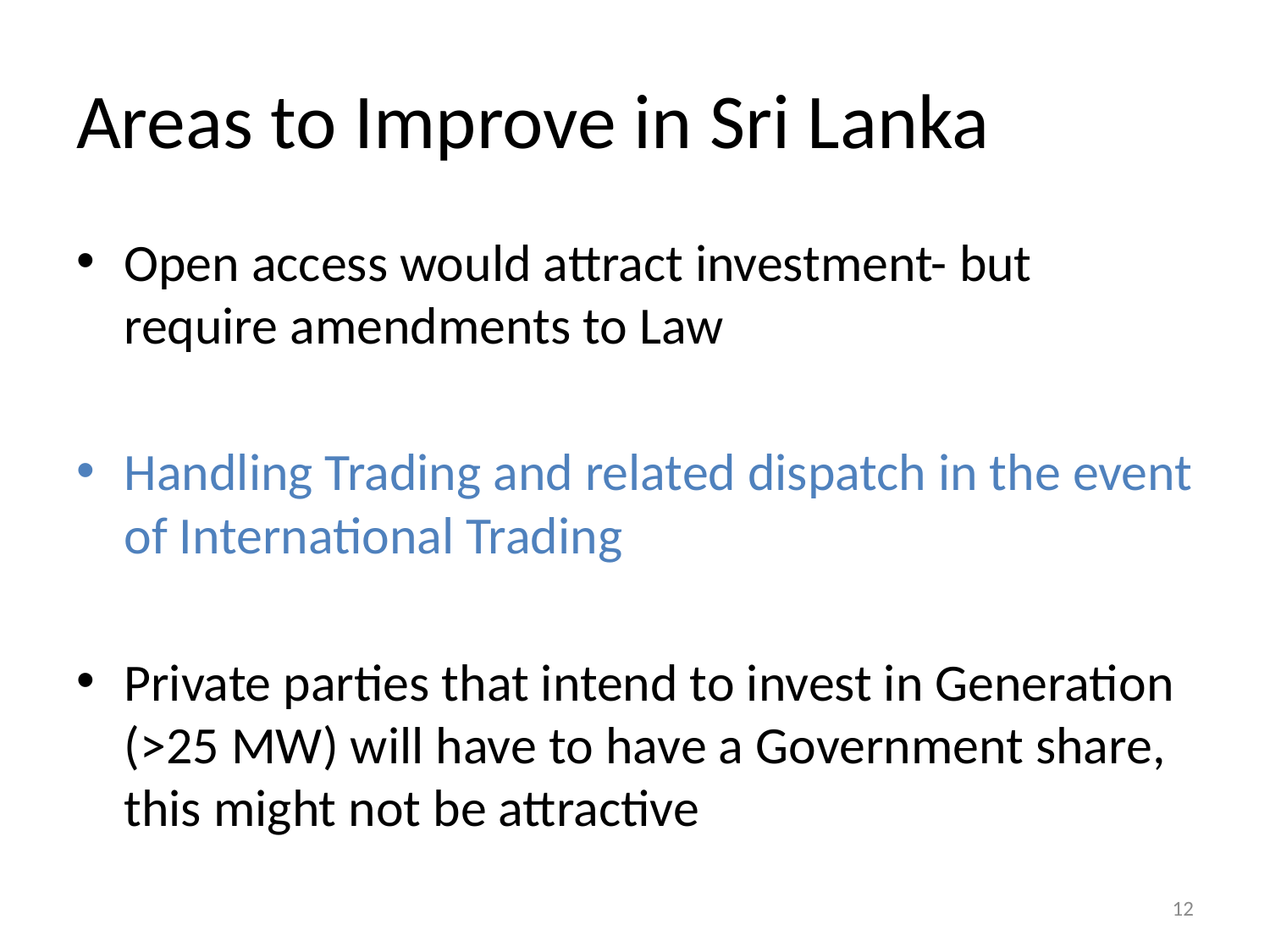

# Areas to Improve in Sri Lanka
Open access would attract investment- but require amendments to Law

Handling Trading and related dispatch in the event of International Trading

Private parties that intend to invest in Generation (>25 MW) will have to have a Government share, this might not be attractive
12